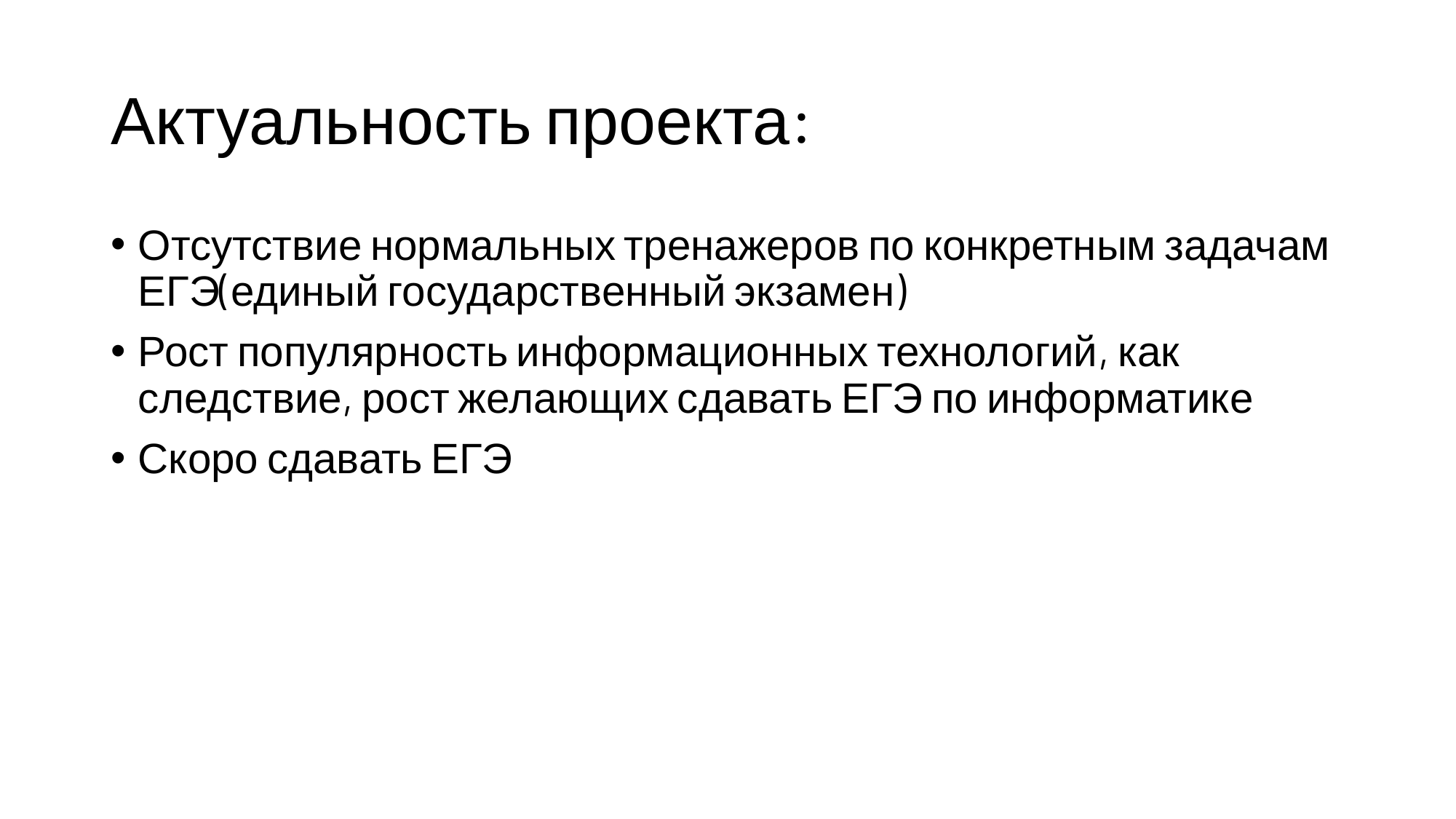

# Актуальность проекта:
Отсутствие нормальных тренажеров по конкретным задачам ЕГЭ(единый государственный экзамен)
Рост популярность информационных технологий, как следствие, рост желающих сдавать ЕГЭ по информатике
Скоро сдавать ЕГЭ